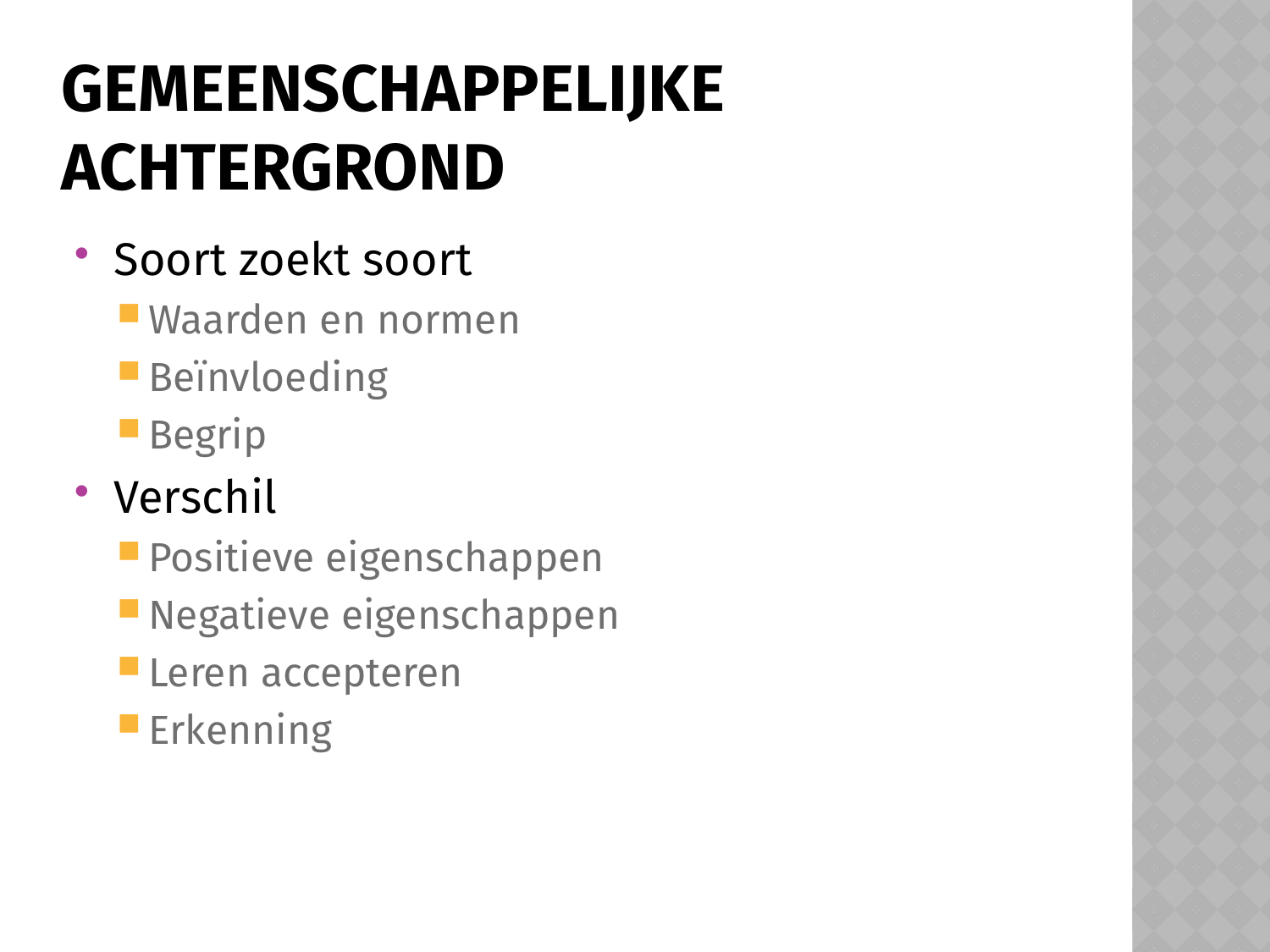

# Gemeenschappelijke achtergrond
Soort zoekt soort
Waarden en normen
Beïnvloeding
Begrip
Verschil
Positieve eigenschappen
Negatieve eigenschappen
Leren accepteren
Erkenning